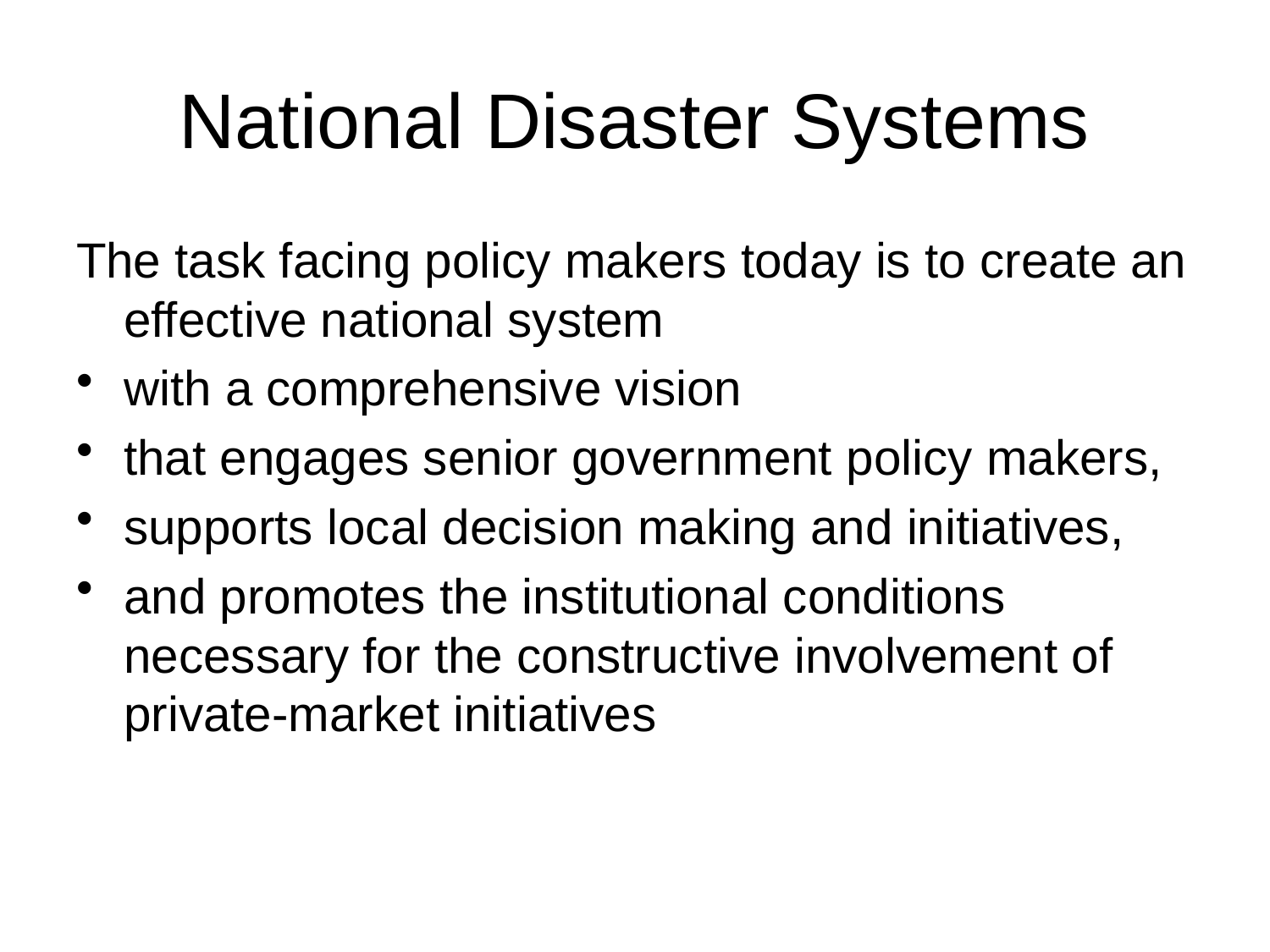

# National Disaster Systems
The task facing policy makers today is to create an effective national system
with a comprehensive vision
that engages senior government policy makers,
supports local decision making and initiatives,
and promotes the institutional conditions necessary for the constructive involvement of private-market initiatives